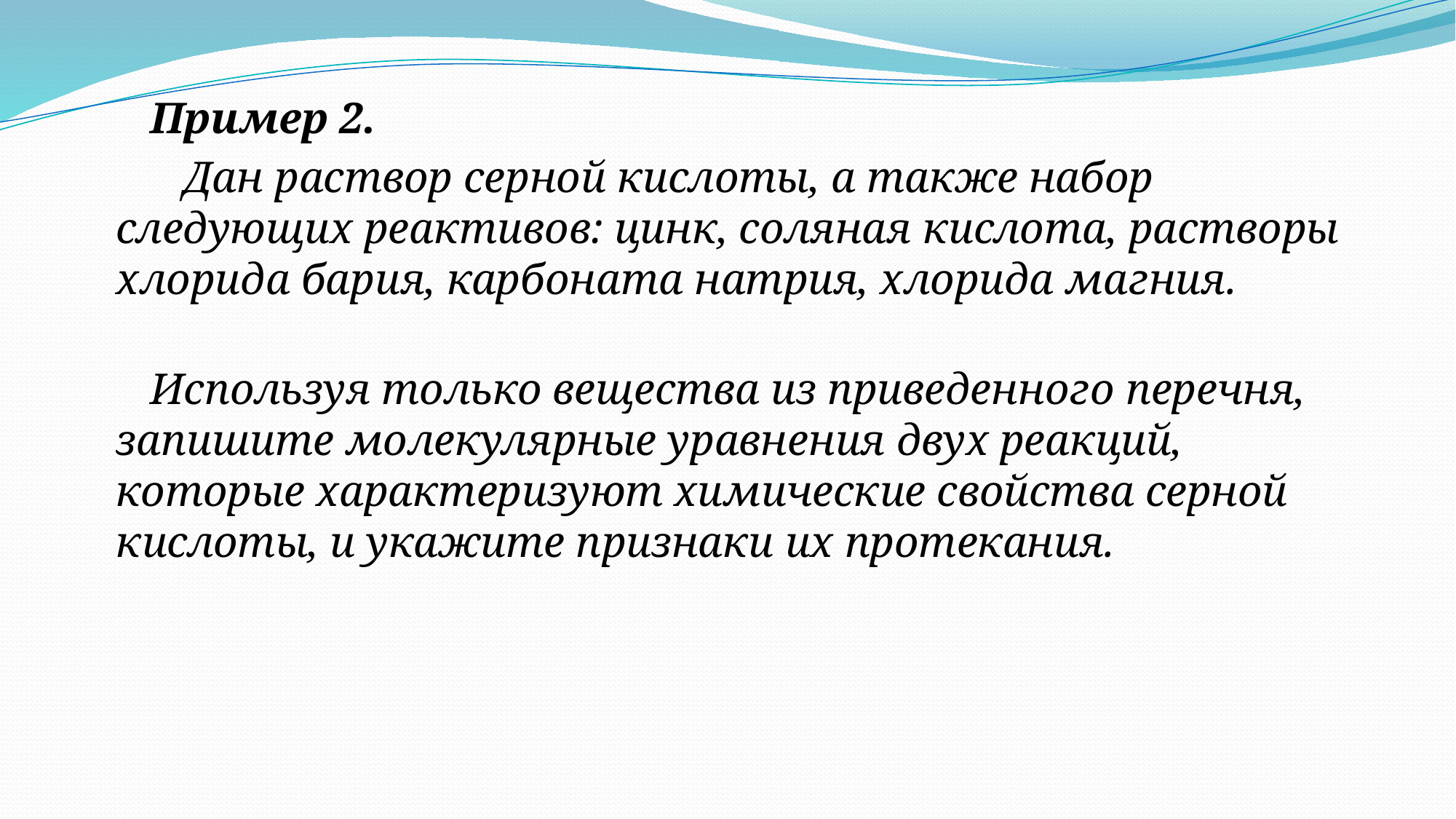

Пример 2.
         Дан раствор серной кислоты, а также набор следующих реактивов: цинк, соляная кислота, растворы хлорида бария, карбоната натрия, хлорида магния.
      Используя только вещества из приведенного перечня, запишите молекулярные уравнения двух реакций, которые характеризуют химические свойства серной кислоты, и укажите признаки их протекания.